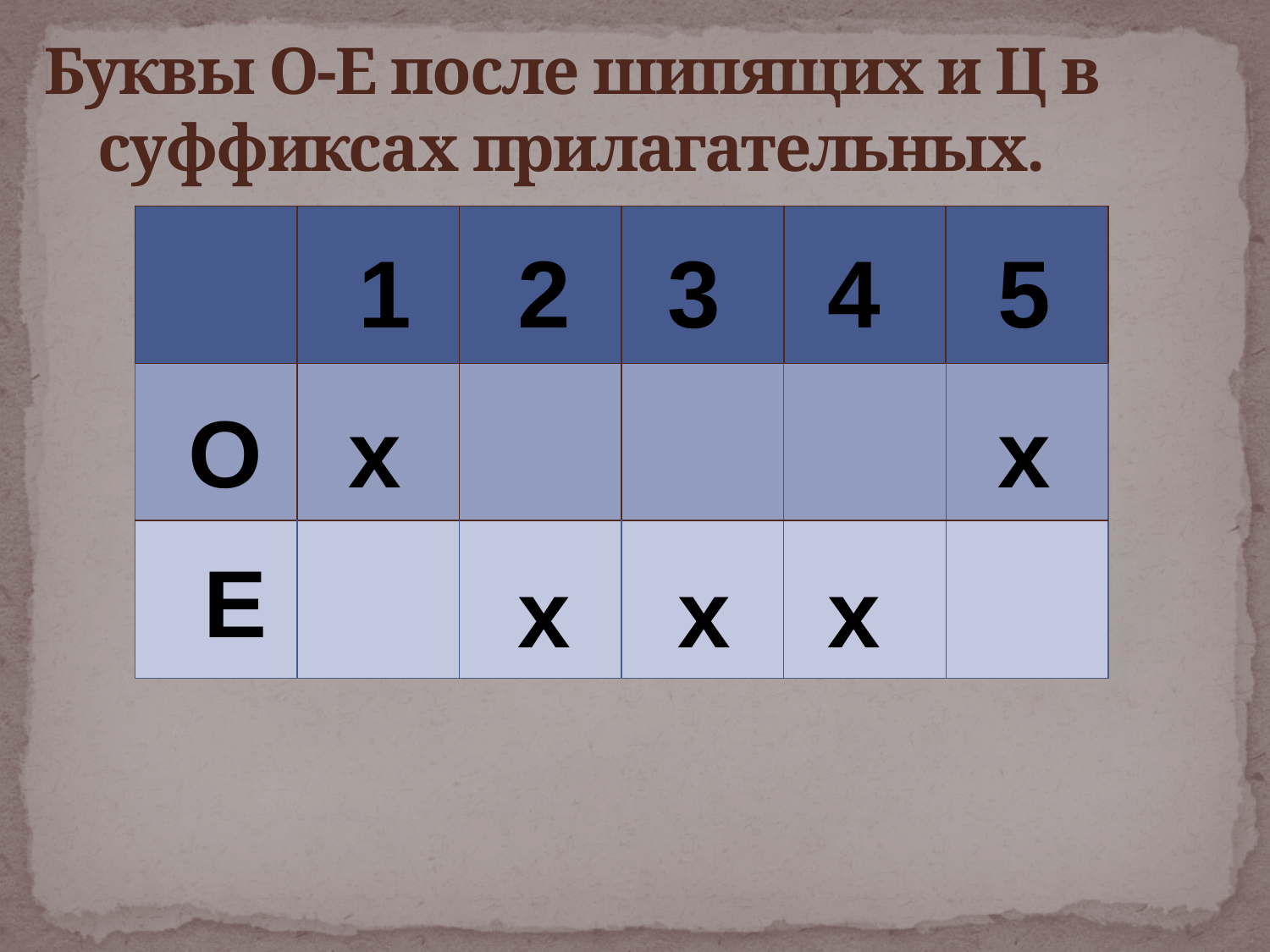

Буквы О-Е после шипящих и Ц в суффиксах прилагательных.
|  |  |  |  |  |  |
| --- | --- | --- | --- | --- | --- |
|  |  |  |  |  |  |
|  |  |  |  |  |  |
1
2
3
4
5
О
х
х
Е
х
х
х